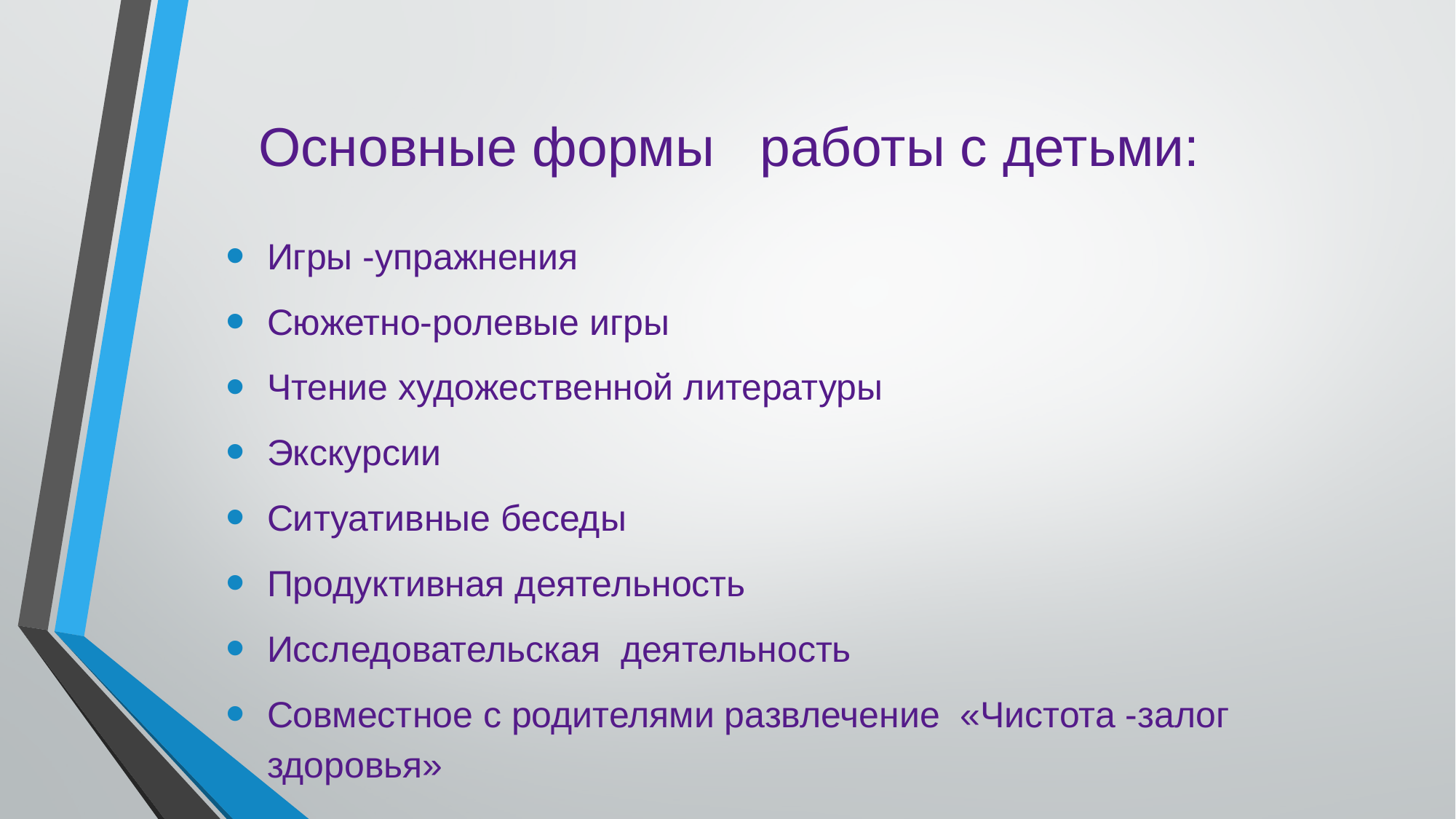

Основные формы   работы с детьми:

Игры -упражнения
Сюжетно-ролевые игры
Чтение художественной литературы
Экскурсии
Ситуативные беседы
Продуктивная деятельность
Исследовательская  деятельность
Совместное с родителями развлечение  «Чистота -залог здоровья»